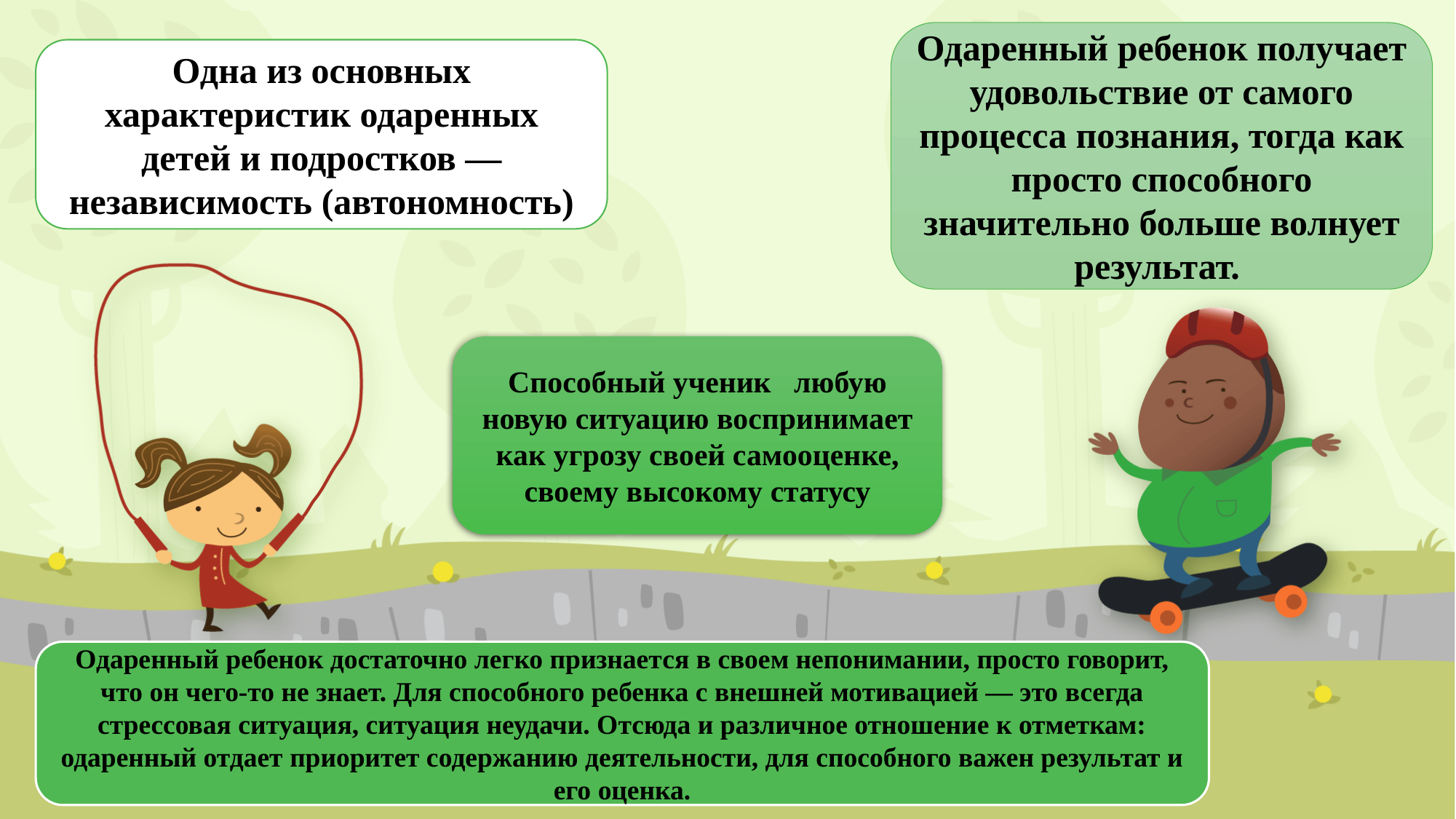

Одаренный ребенок получает удовольствие от самого процесса познания, тогда как просто способного значительно больше волнует результат.
Одна из основных характеристик одаренных детей и подростков — независимость (автономность)
Способный ученик   любую новую ситуацию воспринимает как угрозу своей самооценке, своему высокому статусу
Одаренный ребенок достаточно легко признается в своем непонимании, просто говорит, что он чего-то не знает. Для способного ребенка с внешней мотивацией — это всегда стрессовая ситуация, ситуация неудачи. Отсюда и различное отношение к отметкам: одаренный отдает приоритет содержанию деятельности, для способного важен результат и его оценка.